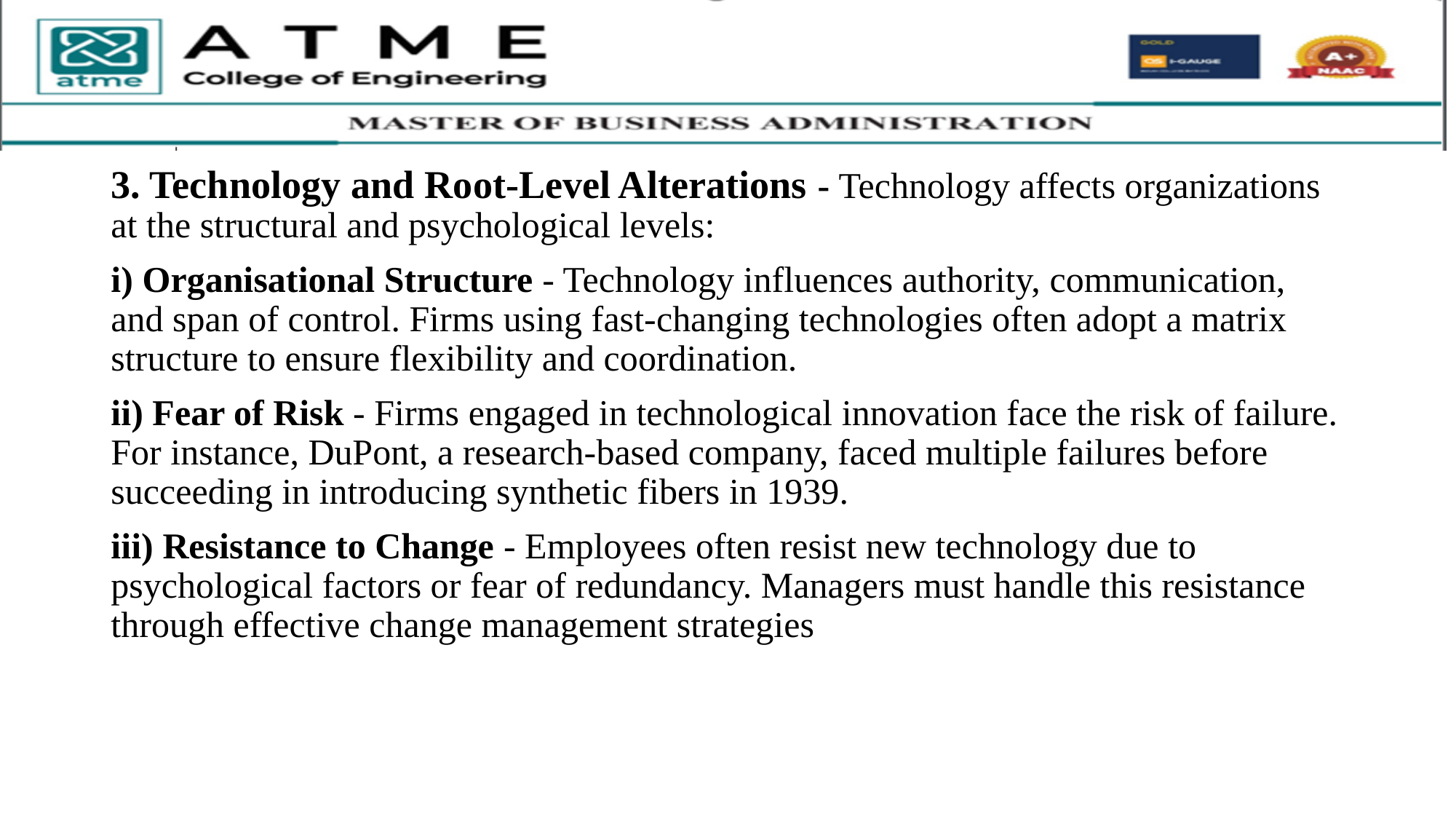

3. Technology and Root-Level Alterations - Technology affects organizations at the structural and psychological levels:
i) Organisational Structure - Technology influences authority, communication, and span of control. Firms using fast-changing technologies often adopt a matrix structure to ensure flexibility and coordination.
ii) Fear of Risk - Firms engaged in technological innovation face the risk of failure. For instance, DuPont, a research-based company, faced multiple failures before succeeding in introducing synthetic fibers in 1939.
iii) Resistance to Change - Employees often resist new technology due to psychological factors or fear of redundancy. Managers must handle this resistance through effective change management strategies